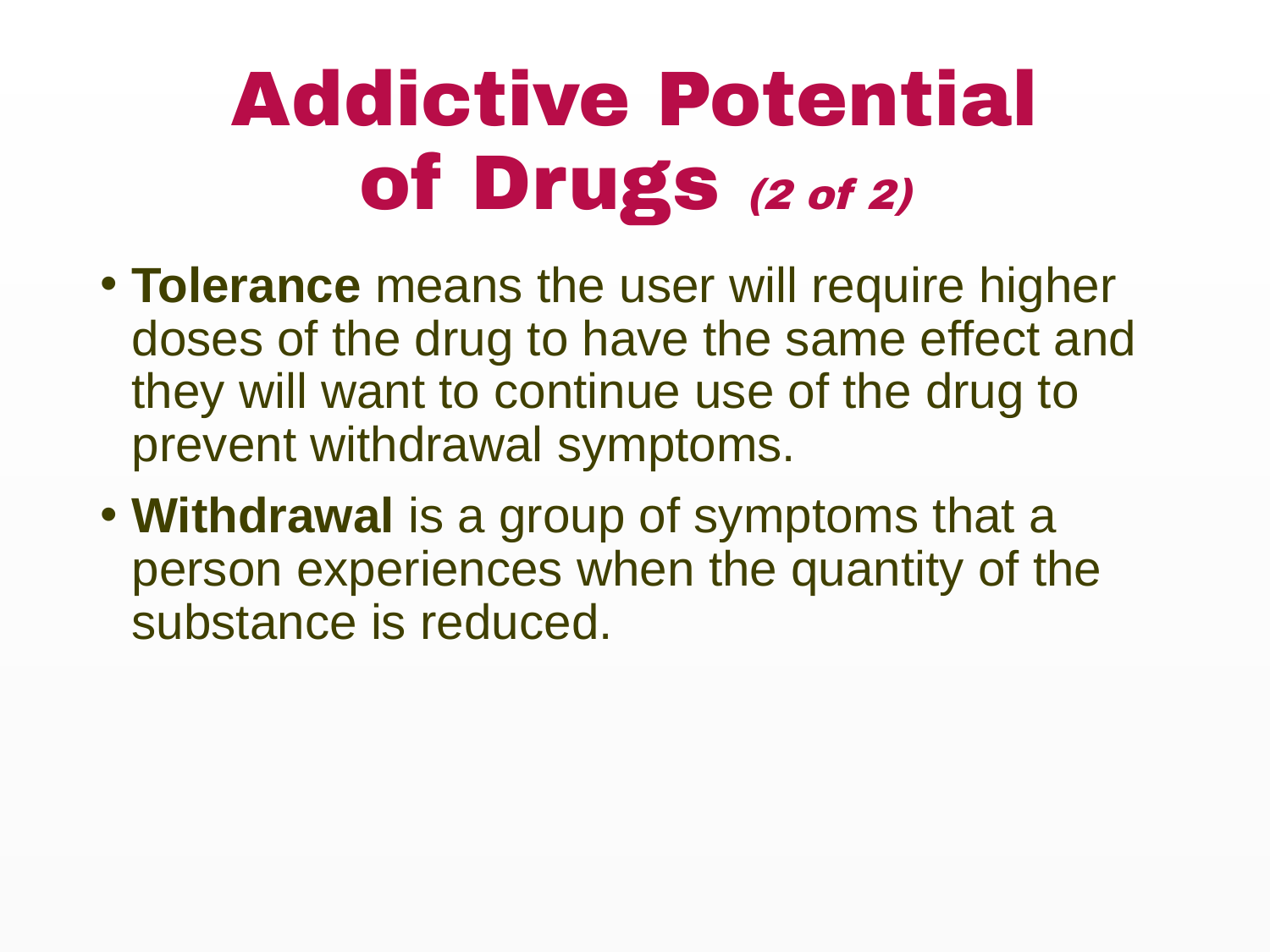

# Addictive Potential of Drugs (2 of 2)
Tolerance means the user will require higher doses of the drug to have the same effect and they will want to continue use of the drug to prevent withdrawal symptoms.
Withdrawal is a group of symptoms that a person experiences when the quantity of the substance is reduced.